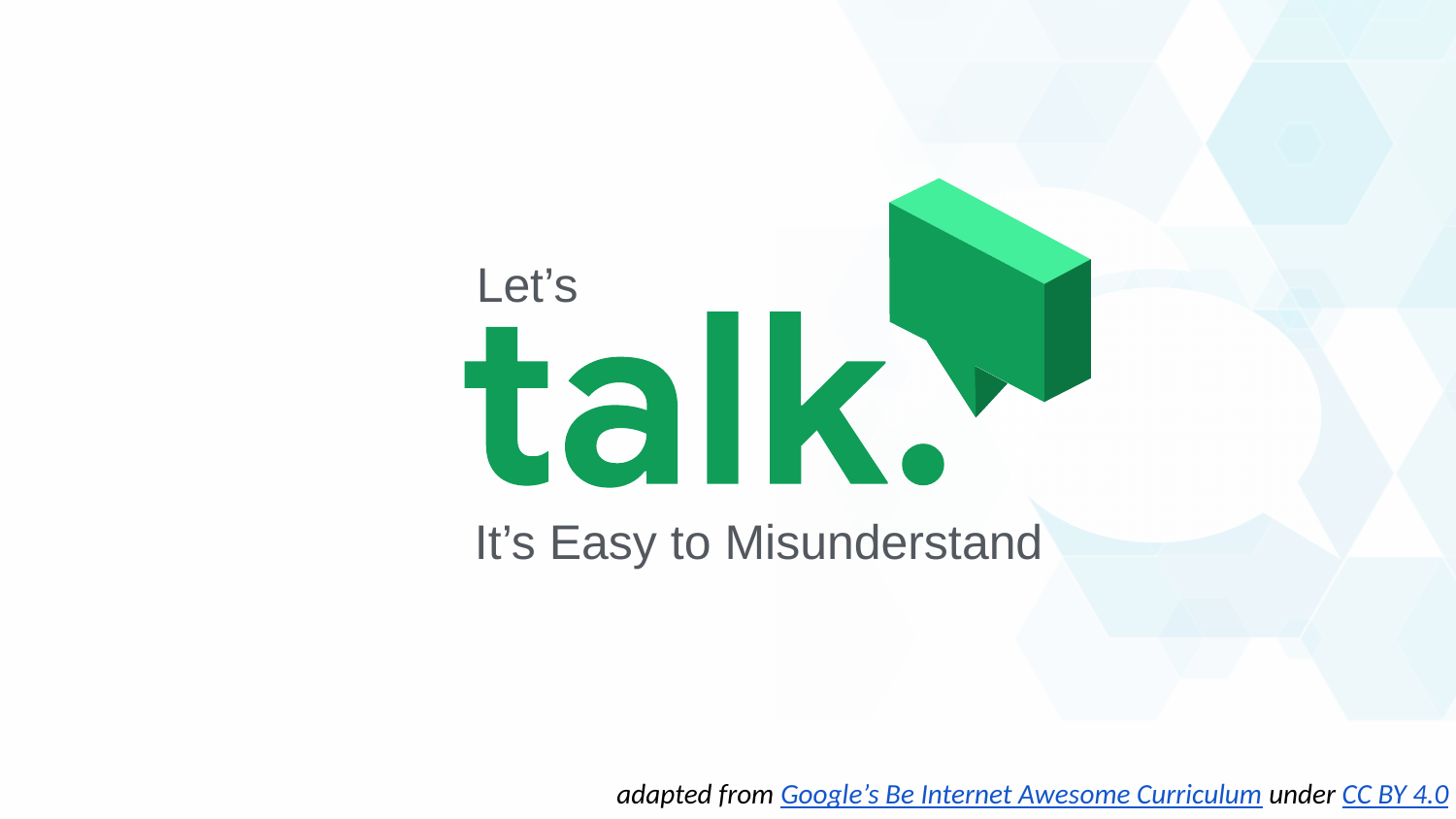

Let’s

It’s Easy to Misunderstand
adapted from Google’s Be Internet Awesome Curriculum under CC BY 4.0